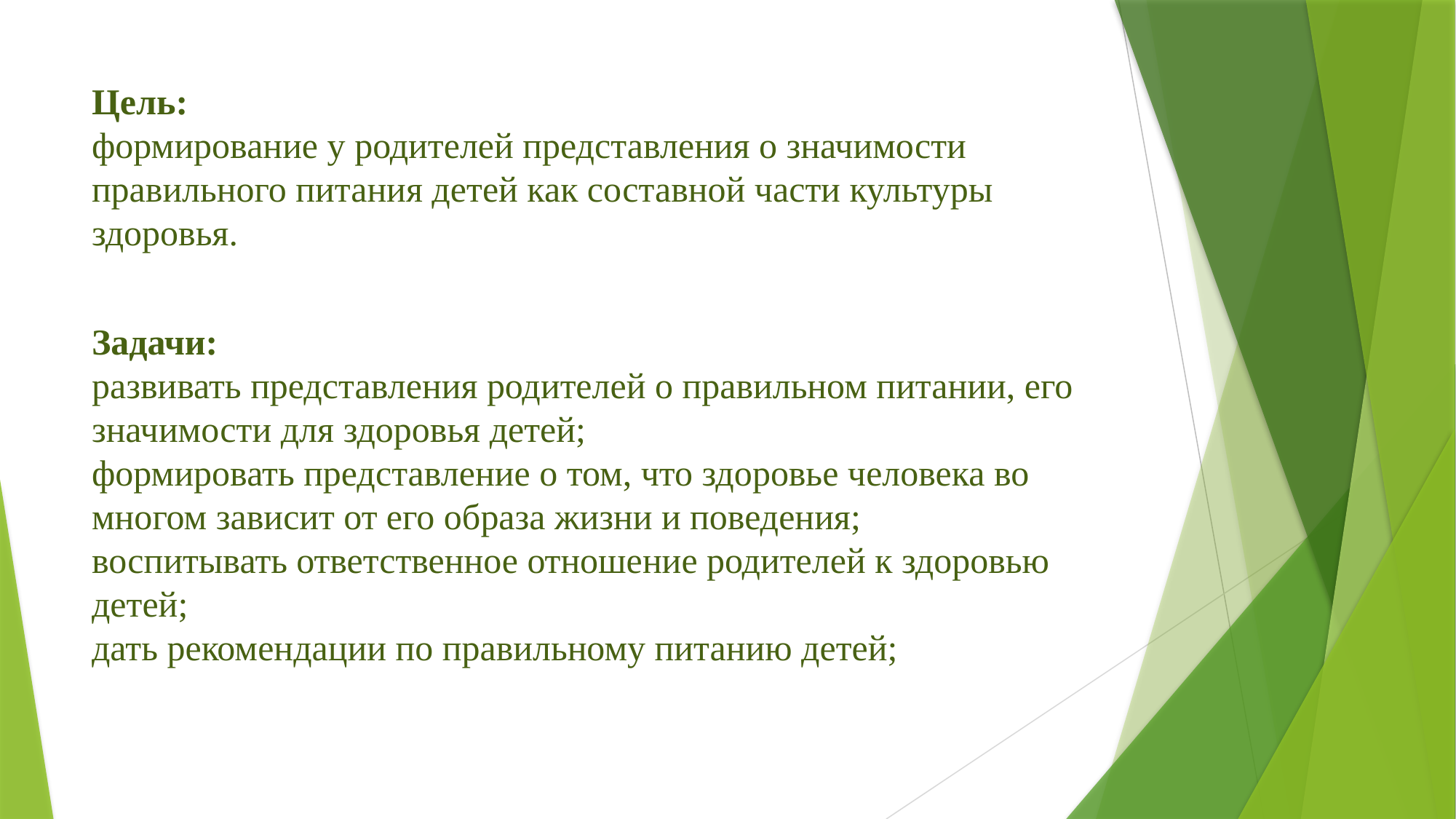

# Цель: формирование у родителей представления о значимости правильного питания детей как составной части культуры здоровья. Задачи: развивать представления родителей о правильном питании, его значимости для здоровья детей; формировать представление о том, что здоровье человека во многом зависит от его образа жизни и поведения; воспитывать ответственное отношение родителей к здоровью детей; дать рекомендации по правильному питанию детей;